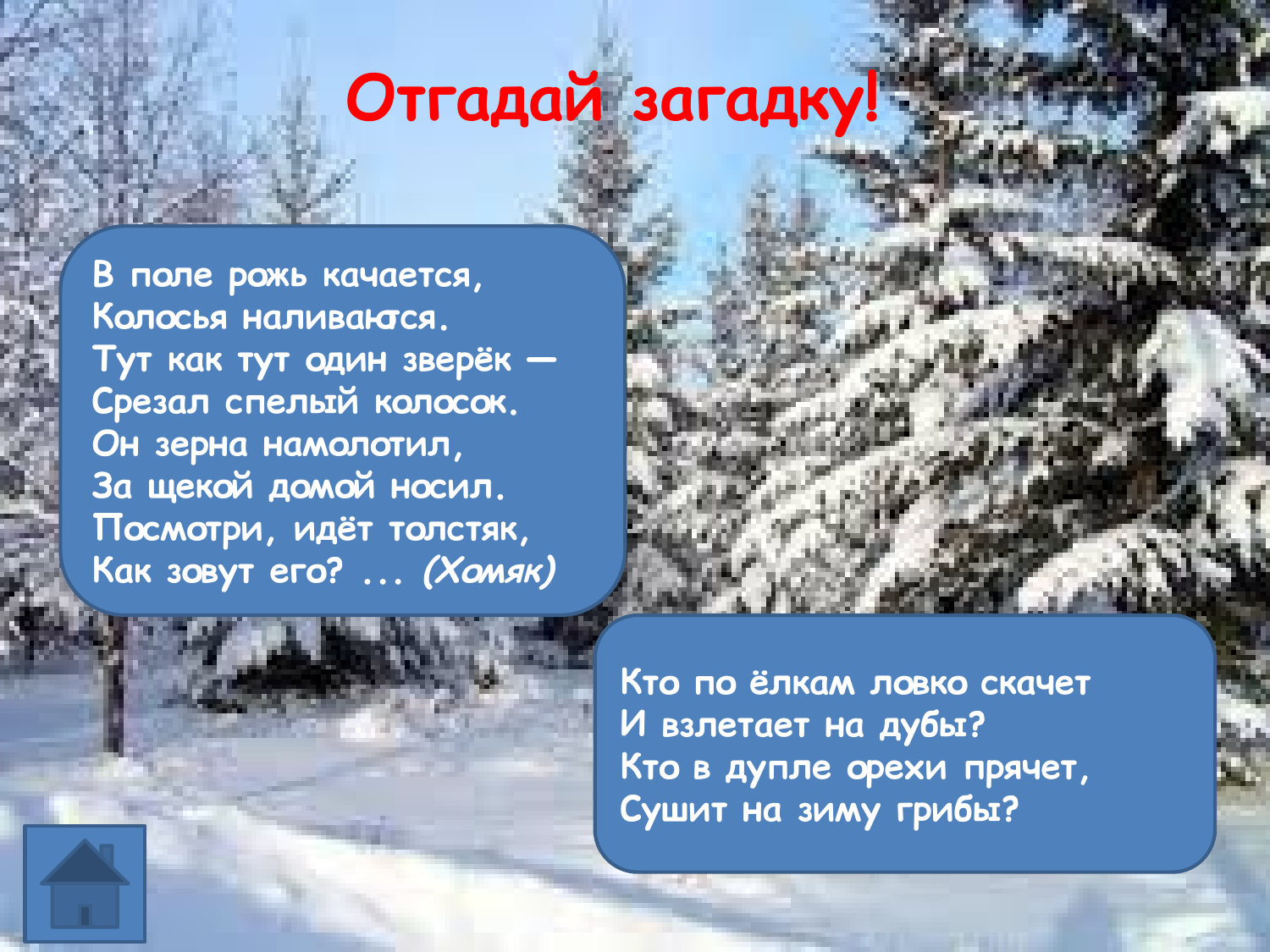

Отгадай загадку!
В поле рожь качается,
Колосья наливаются.
Тут как тут один зверёк —
Срезал спелый колосок.
Он зерна намолотил,
За щекой домой носил.
Посмотри, идёт толстяк,
Как зовут его? ... (Хомяк)
Кто по ёлкам ловко скачет
И взлетает на дубы?
Кто в дупле орехи прячет,
Сушит на зиму грибы?